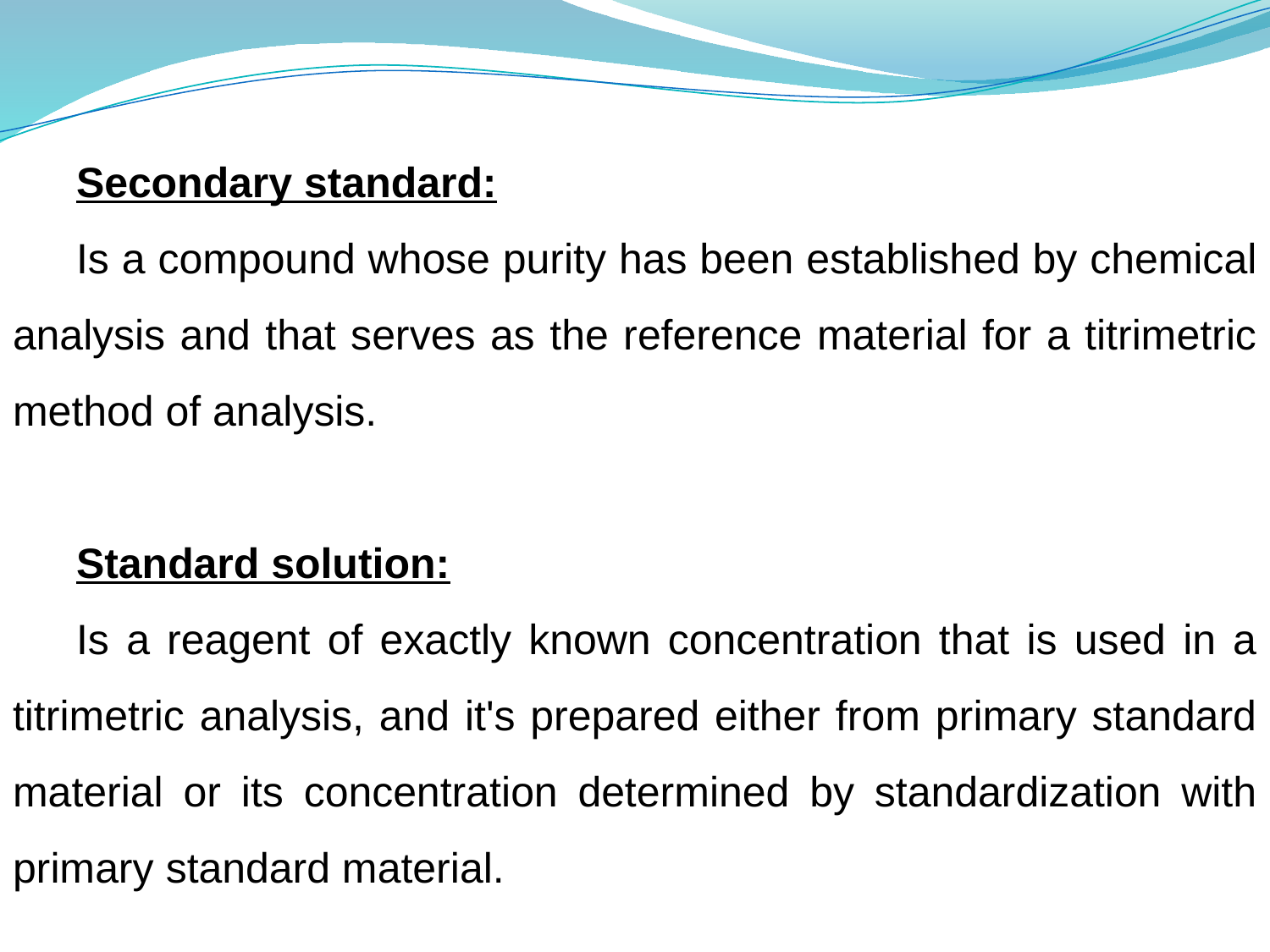

Secondary standard:
Is a compound whose purity has been established by chemical analysis and that serves as the reference material for a titrimetric method of analysis.

Standard solution:
Is a reagent of exactly known concentration that is used in a titrimetric analysis, and it's prepared either from primary standard material or its concentration determined by standardization with primary standard material.